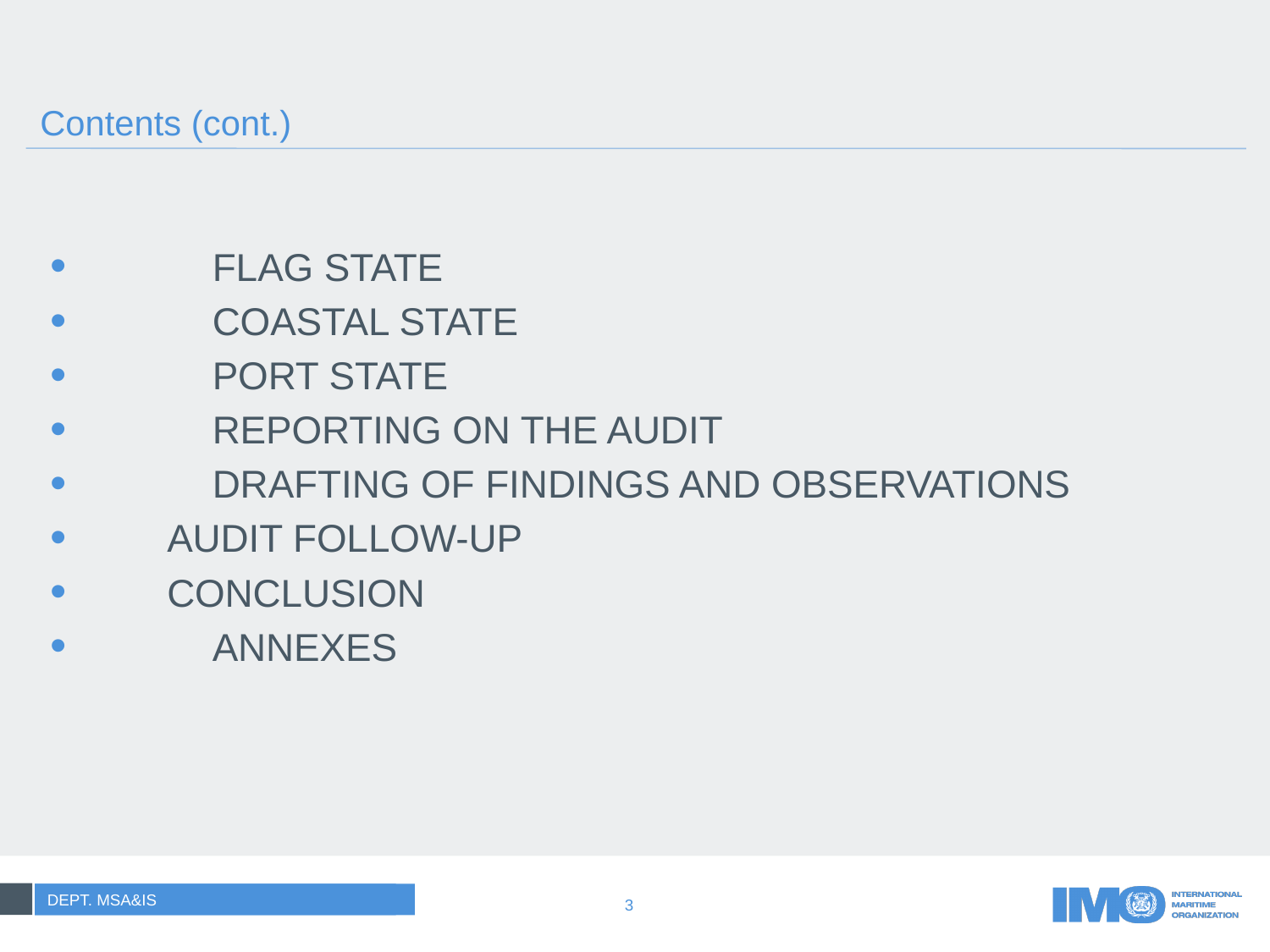

# Contents (cont.)
 	FLAG STATE
 	COASTAL STATE
 	PORT STATE
 	REPORTING ON THE AUDIT
 	DRAFTING OF FINDINGS AND OBSERVATIONS
AUDIT FOLLOW-UP
CONCLUSION
 	ANNEXES